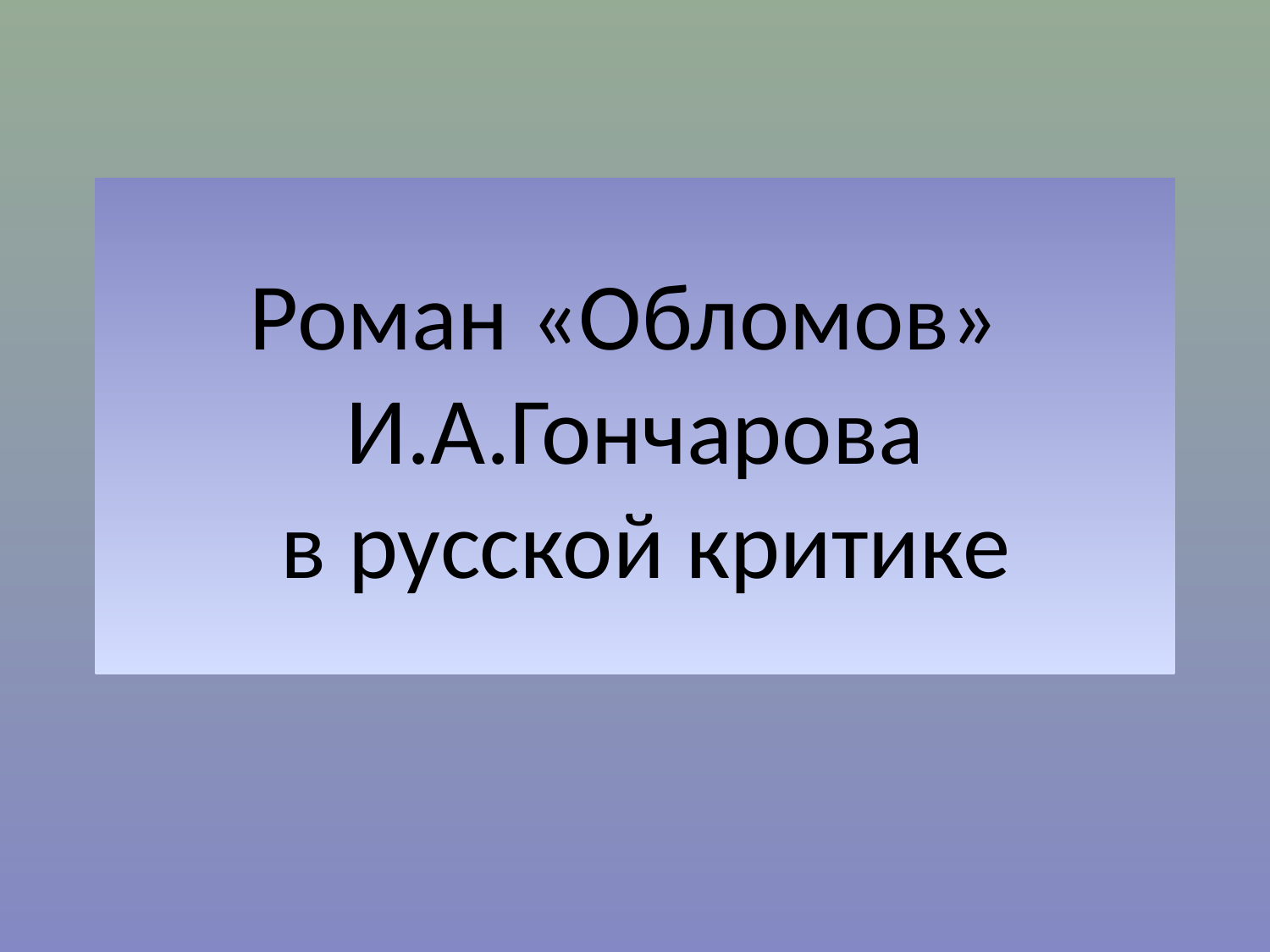

# Роман «Обломов» И.А.Гончарова в русской критике